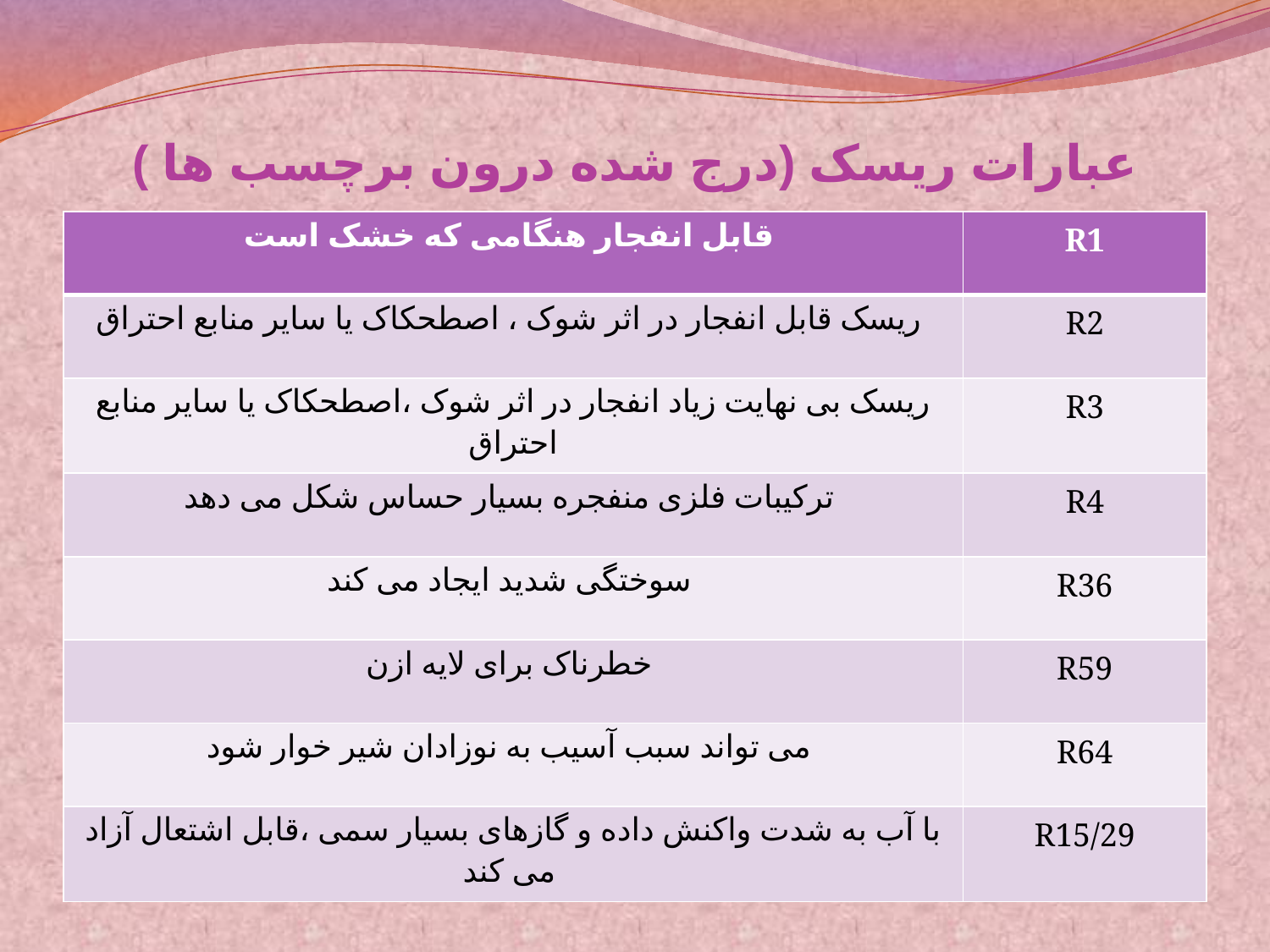

# عبارات ریسک (درج شده درون برچسب ها )
| قابل انفجار هنگامی که خشک است | R1 |
| --- | --- |
| ریسک قابل انفجار در اثر شوک ، اصطحکاک یا سایر منابع احتراق | R2 |
| ریسک بی نهایت زیاد انفجار در اثر شوک ،اصطحکاک یا سایر منابع احتراق | R3 |
| ترکیبات فلزی منفجره بسیار حساس شکل می دهد | R4 |
| سوختگی شدید ایجاد می کند | R36 |
| خطرناک برای لایه ازن | R59 |
| می تواند سبب آسیب به نوزادان شیر خوار شود | R64 |
| با آب به شدت واکنش داده و گازهای بسیار سمی ،قابل اشتعال آزاد می کند | R15/29 |